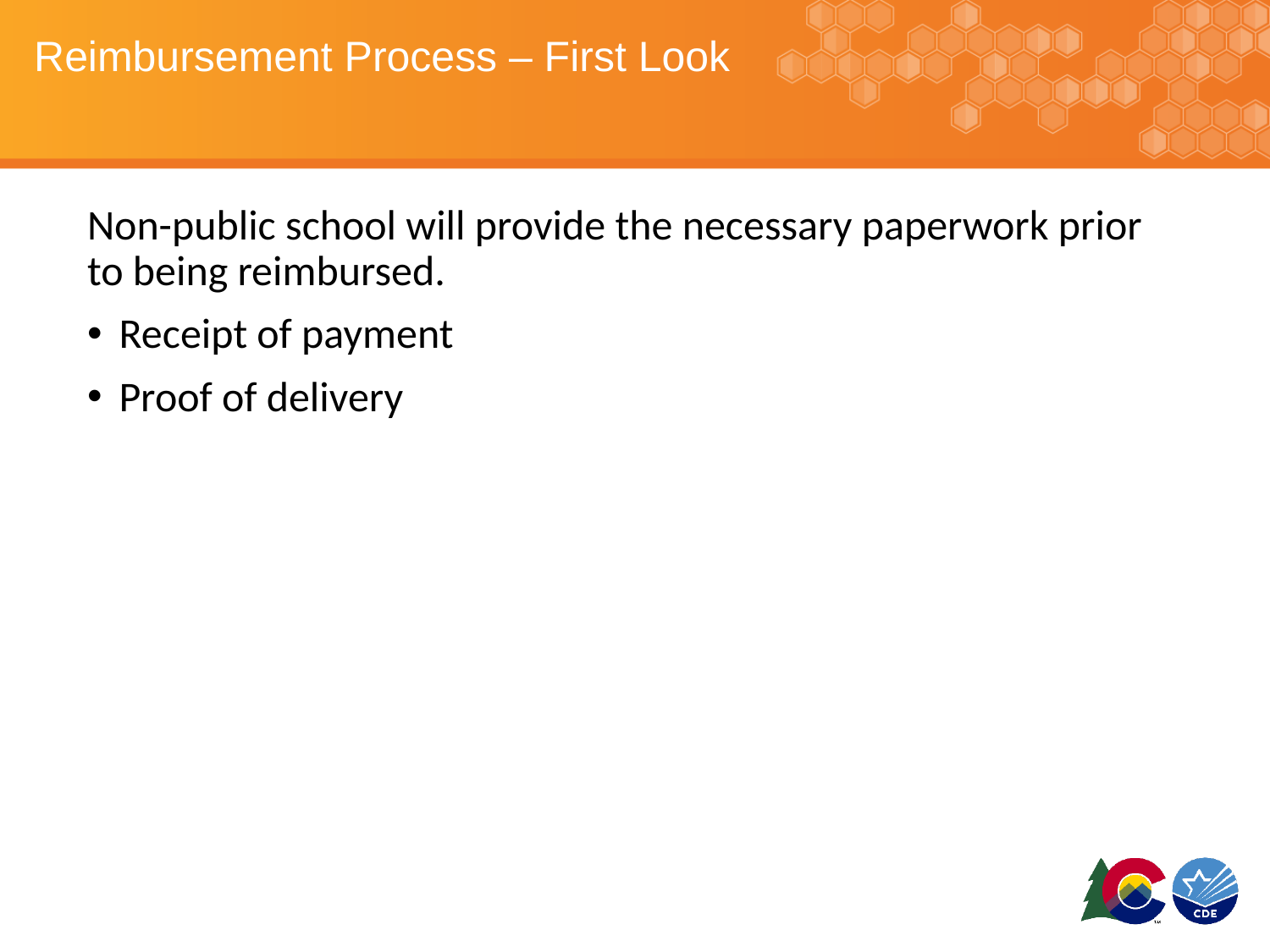

# Reimbursement Process – First Look
Non-public school will provide the necessary paperwork prior to being reimbursed.
Receipt of payment
Proof of delivery